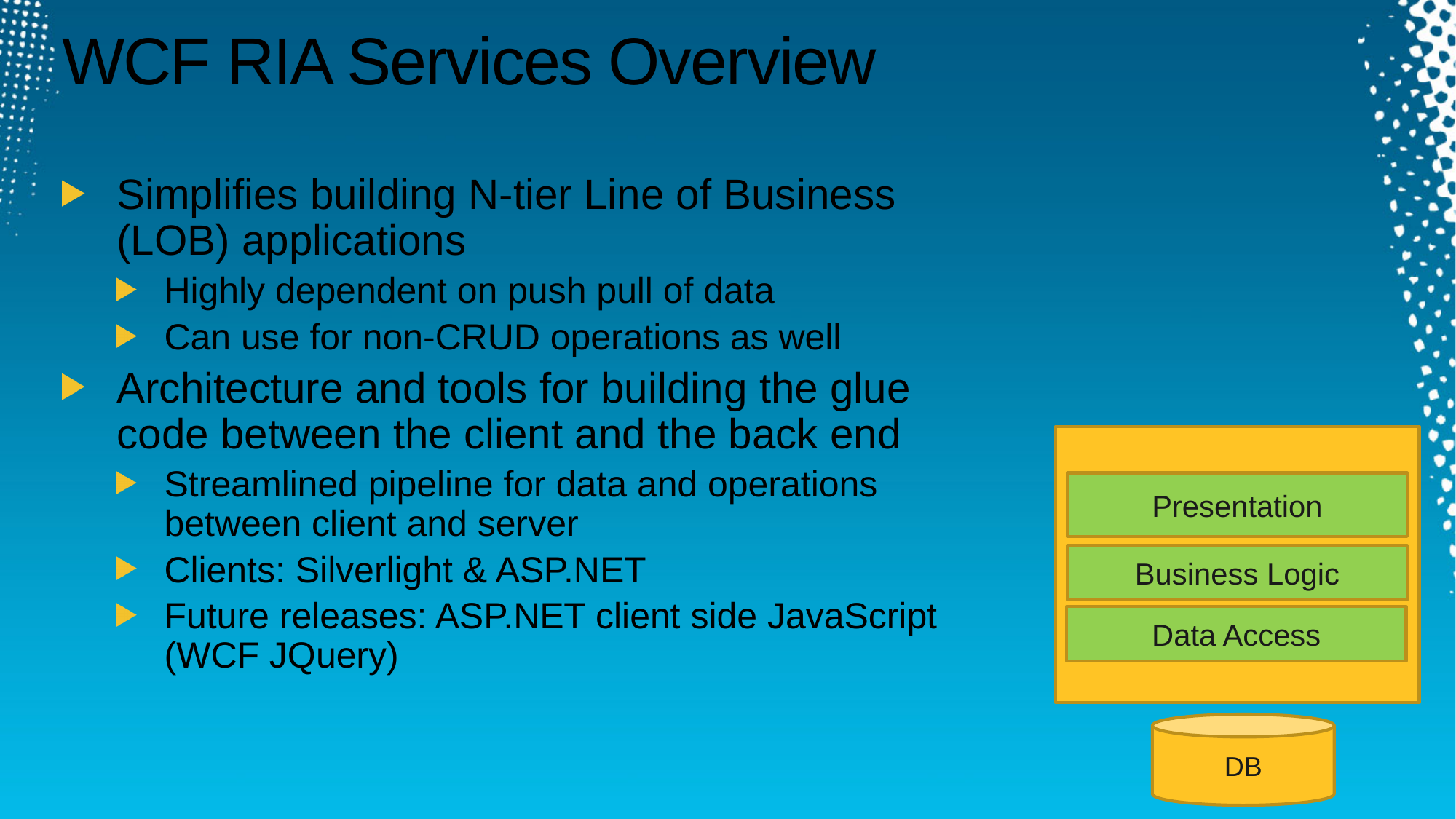

# WCF RIA Services Overview

Entities
Validation
Service Access
WCF RIA Services
Services
Entities
Validation
Simplifies building N-tier Line of Business (LOB) applications
Highly dependent on push pull of data
Can use for non-CRUD operations as well
Architecture and tools for building the glue code between the client and the back end
Streamlined pipeline for data and operations between client and server
Clients: Silverlight & ASP.NET
Future releases: ASP.NET client side JavaScript (WCF JQuery)
Presentation

Business Logic
Data Access
DB